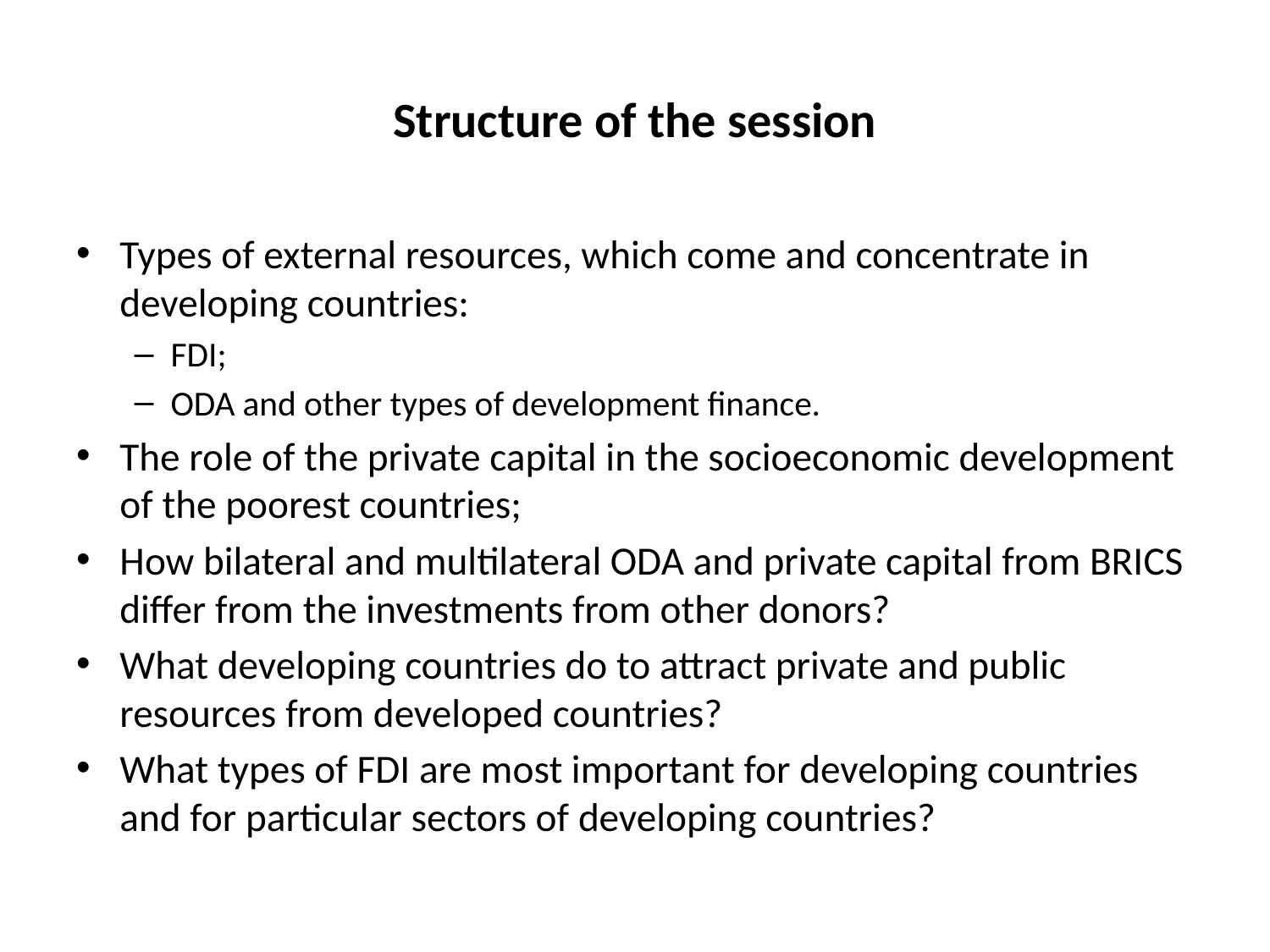

# Structure of the session
Types of external resources, which come and concentrate in developing countries:
FDI;
ODA and other types of development finance.
The role of the private capital in the socioeconomic development of the poorest countries;
How bilateral and multilateral ODA and private capital from BRICS differ from the investments from other donors?
What developing countries do to attract private and public resources from developed countries?
What types of FDI are most important for developing countries and for particular sectors of developing countries?